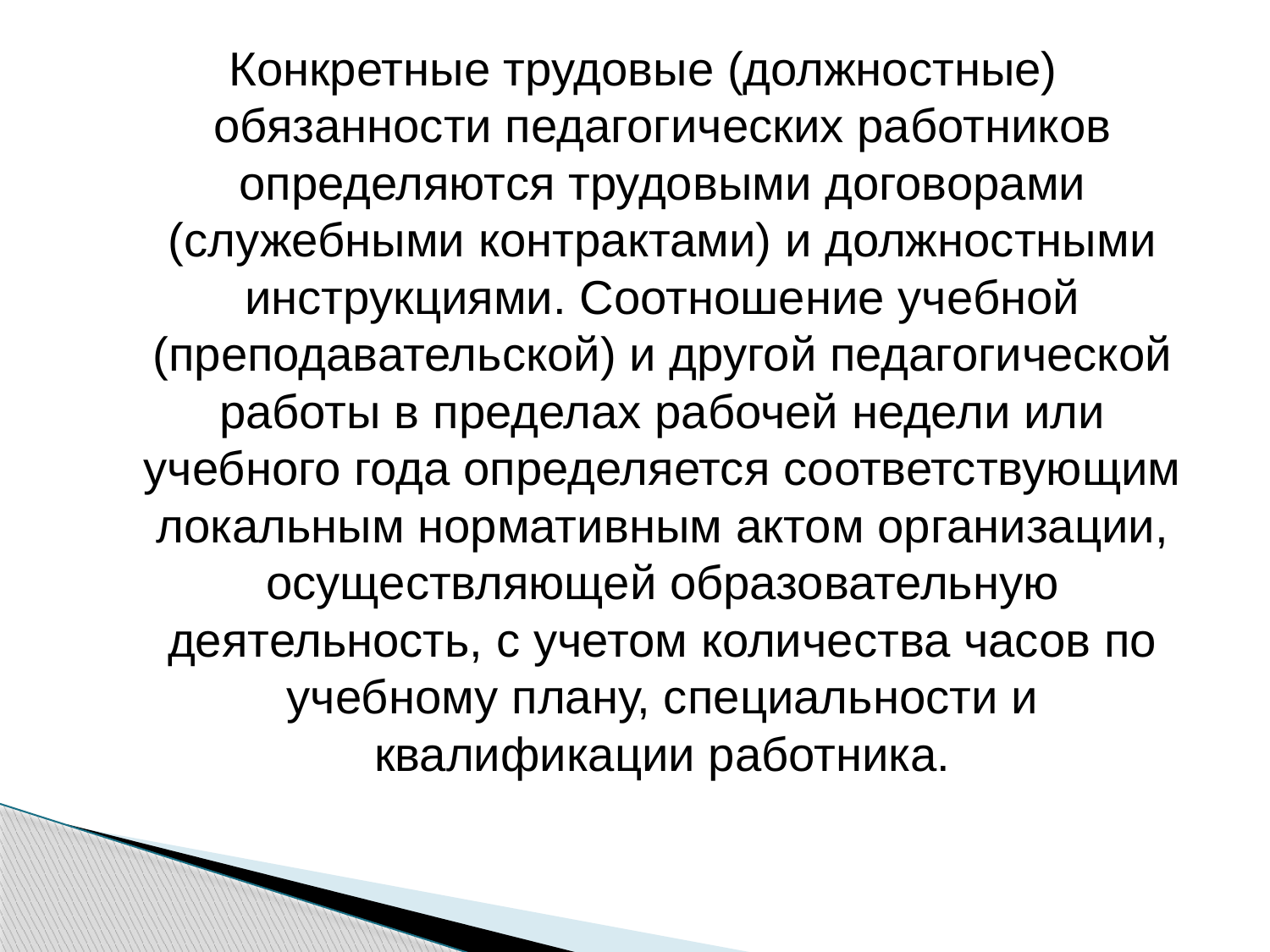

Конкретные трудовые (должностные) обязанности педагогических работников определяются трудовыми договорами (служебными контрактами) и должностными инструкциями. Соотношение учебной (преподавательской) и другой педагогической работы в пределах рабочей недели или учебного года определяется соответствующим локальным нормативным актом организации, осуществляющей образовательную деятельность, с учетом количества часов по учебному плану, специальности и квалификации работника.